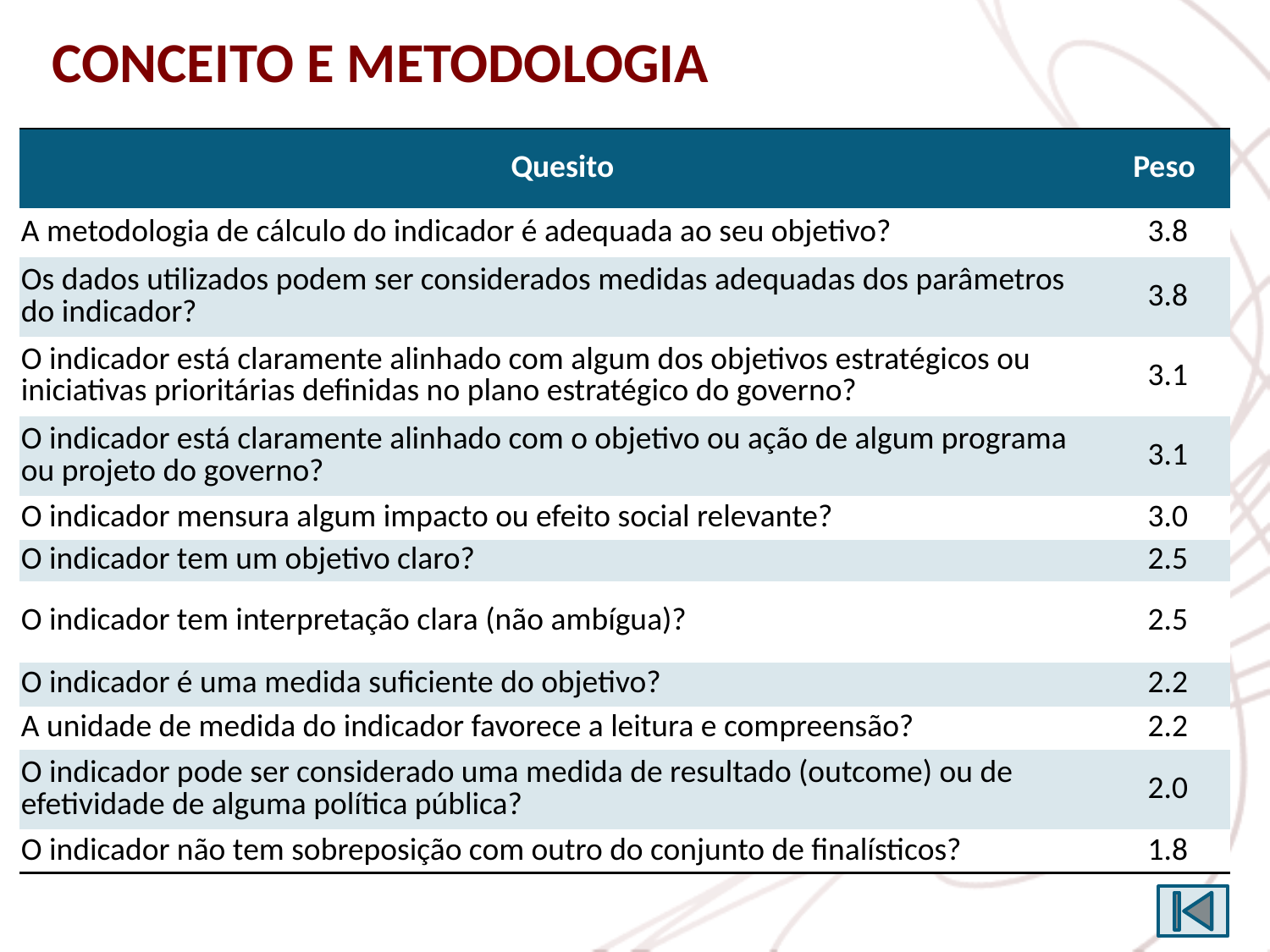

CONCEITO E METODOLOGIA
| Quesito | Peso |
| --- | --- |
| A metodologia de cálculo do indicador é adequada ao seu objetivo? | 3.8 |
| Os dados utilizados podem ser considerados medidas adequadas dos parâmetros do indicador? | 3.8 |
| O indicador está claramente alinhado com algum dos objetivos estratégicos ou iniciativas prioritárias definidas no plano estratégico do governo? | 3.1 |
| O indicador está claramente alinhado com o objetivo ou ação de algum programa ou projeto do governo? | 3.1 |
| O indicador mensura algum impacto ou efeito social relevante? | 3.0 |
| O indicador tem um objetivo claro? | 2.5 |
| O indicador tem interpretação clara (não ambígua)? | 2.5 |
| O indicador é uma medida suficiente do objetivo? | 2.2 |
| A unidade de medida do indicador favorece a leitura e compreensão? | 2.2 |
| O indicador pode ser considerado uma medida de resultado (outcome) ou de efetividade de alguma política pública? | 2.0 |
| O indicador não tem sobreposição com outro do conjunto de finalísticos? | 1.8 |